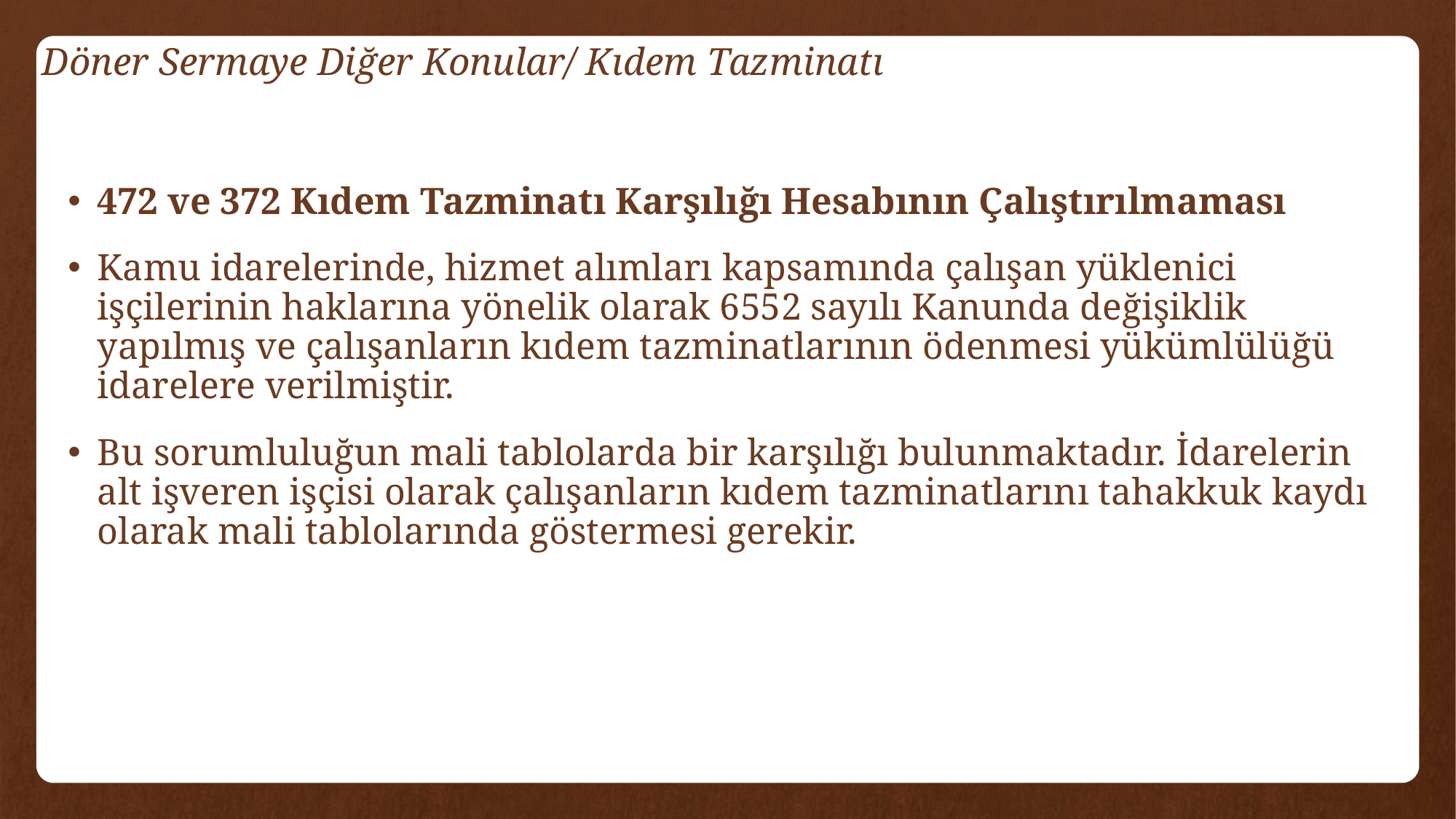

# Döner Sermaye Diğer Konular/ Kıdem Tazminatı
472 ve 372 Kıdem Tazminatı Karşılığı Hesabının Çalıştırılmaması
Kamu idarelerinde, hizmet alımları kapsamında çalışan yüklenici işçilerinin haklarına yönelik olarak 6552 sayılı Kanunda değişiklik yapılmış ve çalışanların kıdem tazminatlarının ödenmesi yükümlülüğü idarelere verilmiştir.
Bu sorumluluğun mali tablolarda bir karşılığı bulunmaktadır. İdarelerin alt işveren işçisi olarak çalışanların kıdem tazminatlarını tahakkuk kaydı olarak mali tablolarında göstermesi gerekir.